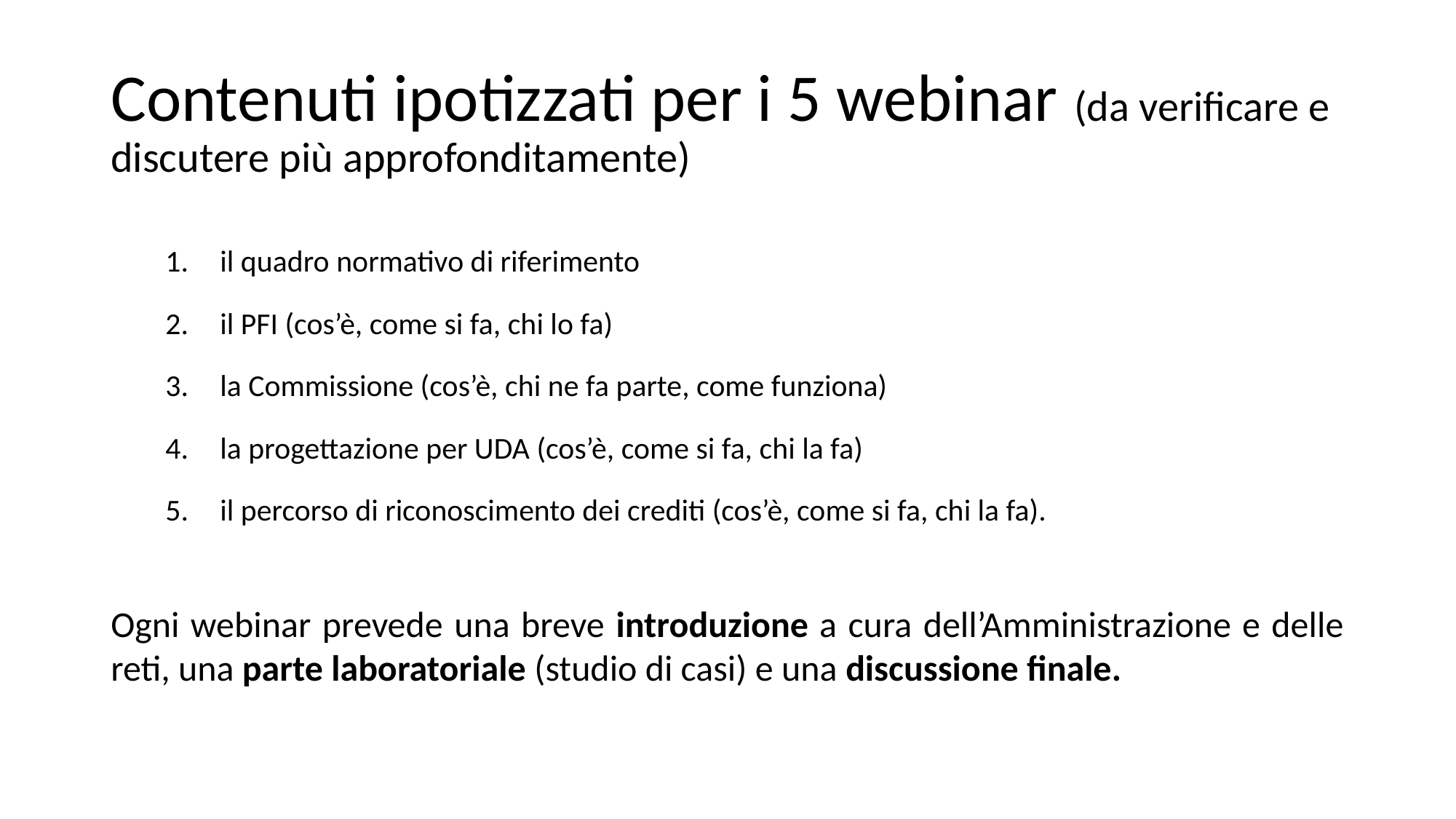

# Contenuti ipotizzati per i 5 webinar (da verificare e discutere più approfonditamente)
il quadro normativo di riferimento
il PFI (cos’è, come si fa, chi lo fa)
la Commissione (cos’è, chi ne fa parte, come funziona)
la progettazione per UDA (cos’è, come si fa, chi la fa)
il percorso di riconoscimento dei crediti (cos’è, come si fa, chi la fa).

Ogni webinar prevede una breve introduzione a cura dell’Amministrazione e delle reti, una parte laboratoriale (studio di casi) e una discussione finale.